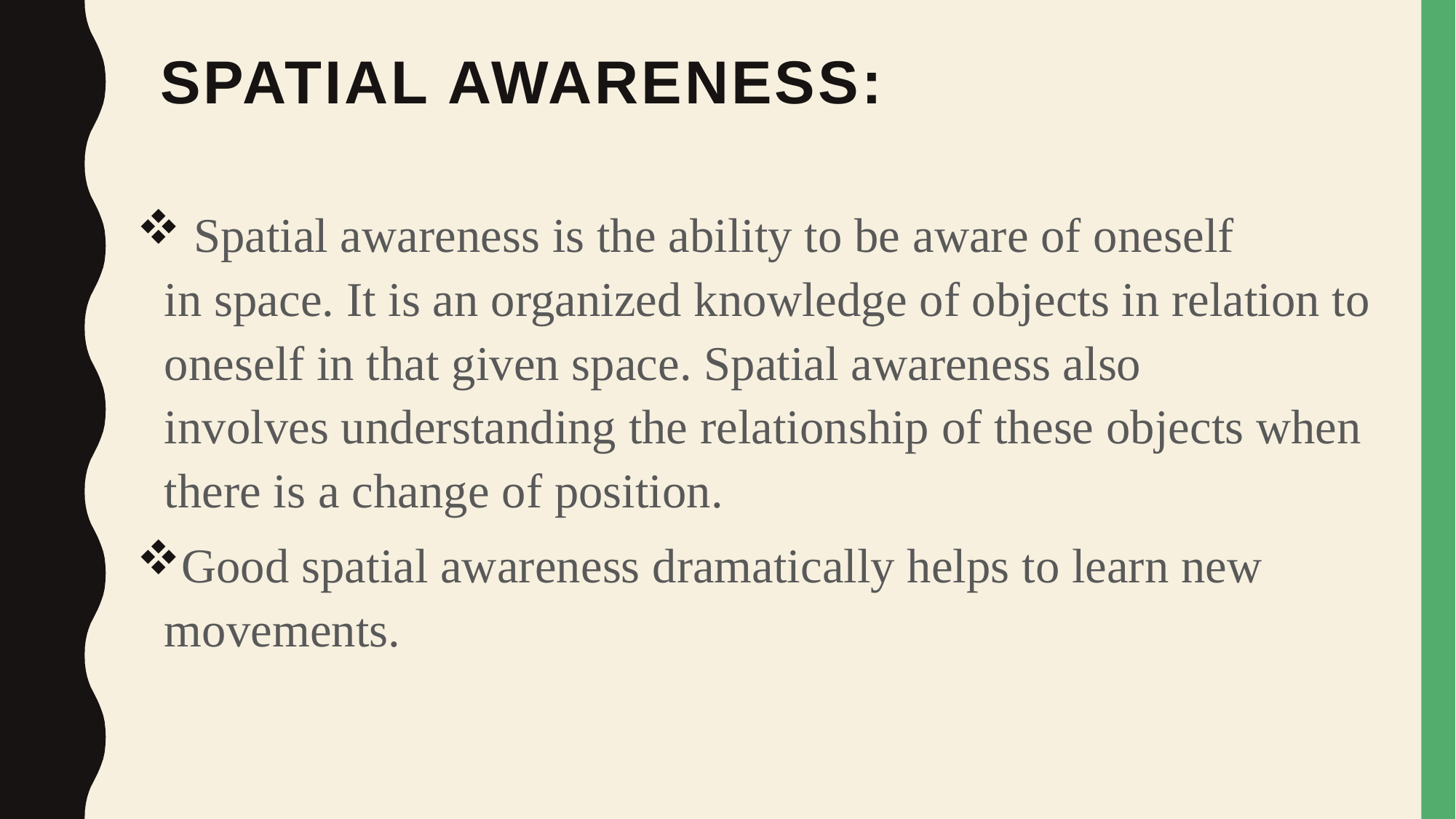

# Spatial awareness:
 Spatial awareness is the ability to be aware of oneself in space. It is an organized knowledge of objects in relation to oneself in that given space. Spatial awareness also involves understanding the relationship of these objects when there is a change of position.
Good spatial awareness dramatically helps to learn new movements.